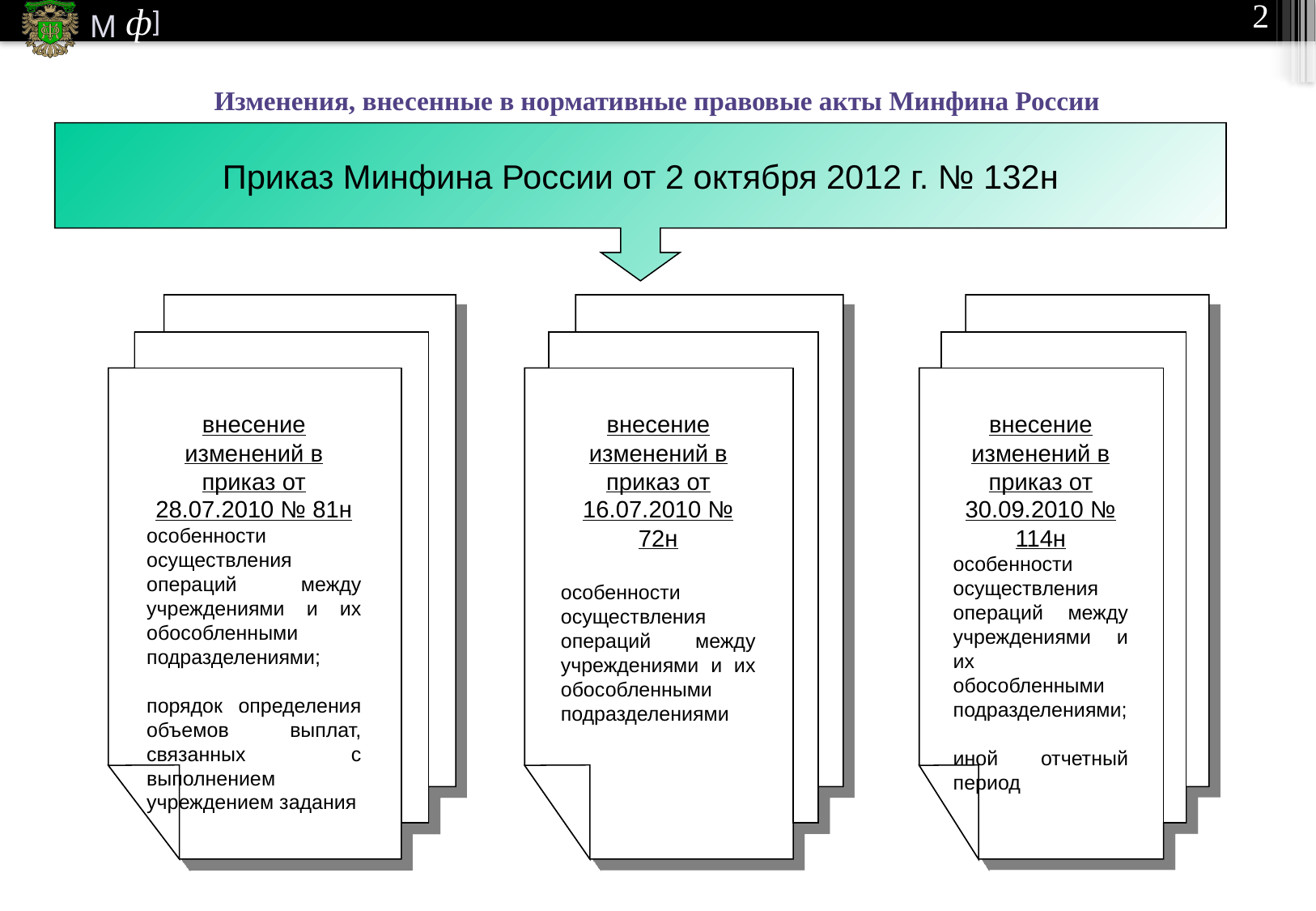

# Изменения, внесенные в нормативные правовые акты Минфина России
Приказ Минфина России от 2 октября 2012 г. № 132н
внесение изменений в приказ от 28.07.2010 № 81н
особенности осуществления операций между учреждениями и их обособленными подразделениями;

порядок определения объемов выплат, связанных с выполнением учреждением задания

внесение изменений в приказ от 16.07.2010 № 72н

особенности осуществления операций между учреждениями и их обособленными подразделениями

внесение изменений в приказ от 30.09.2010 № 114н
особенности осуществления операций между учреждениями и их обособленными подразделениями;

иной отчетный период